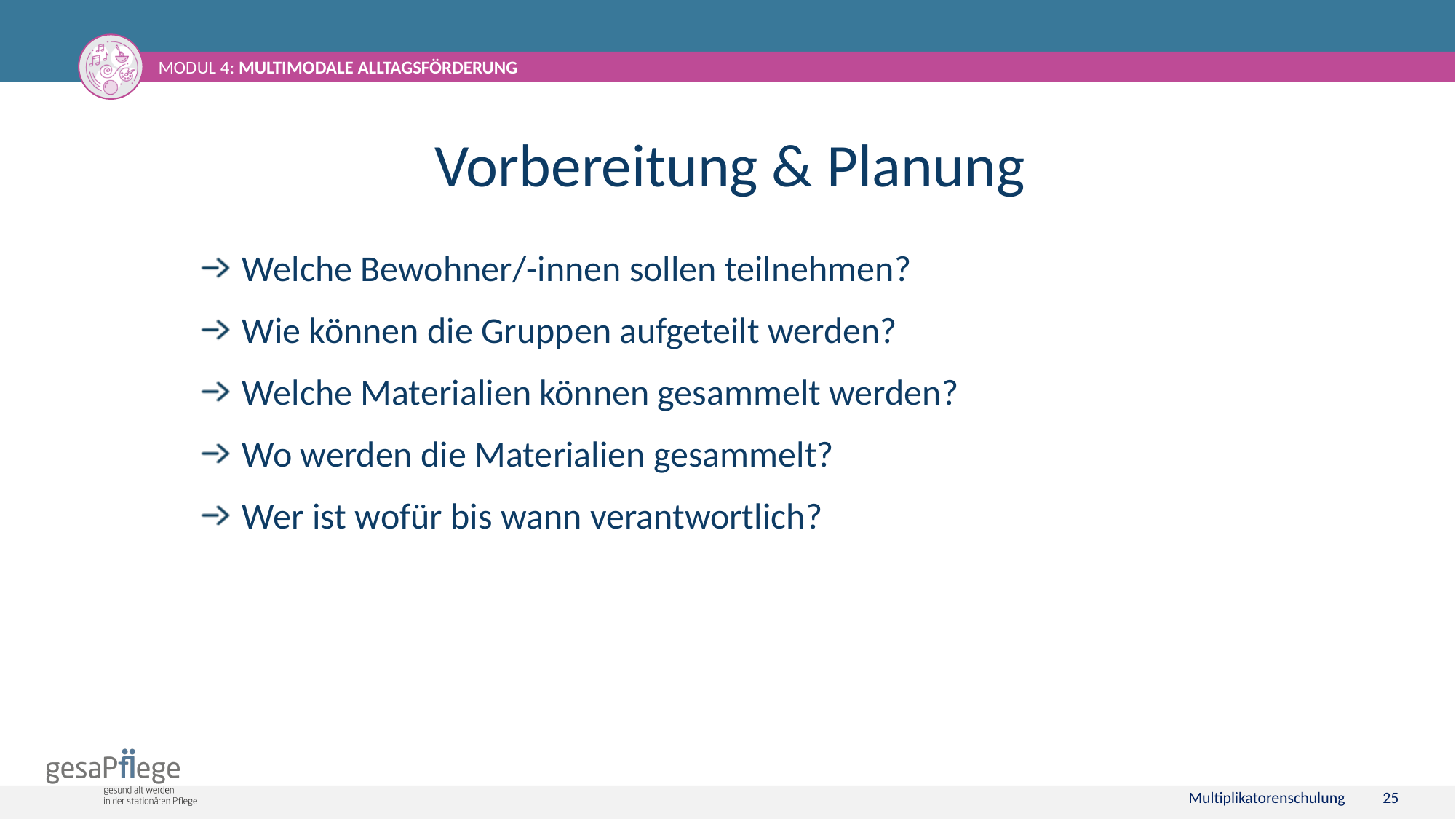

# Vorbereitung & Planung
Welche Bewohner/-innen sollen teilnehmen?
Wie können die Gruppen aufgeteilt werden?
Welche Materialien können gesammelt werden?
Wo werden die Materialien gesammelt?
Wer ist wofür bis wann verantwortlich?

Multiplikatorenschulung
25